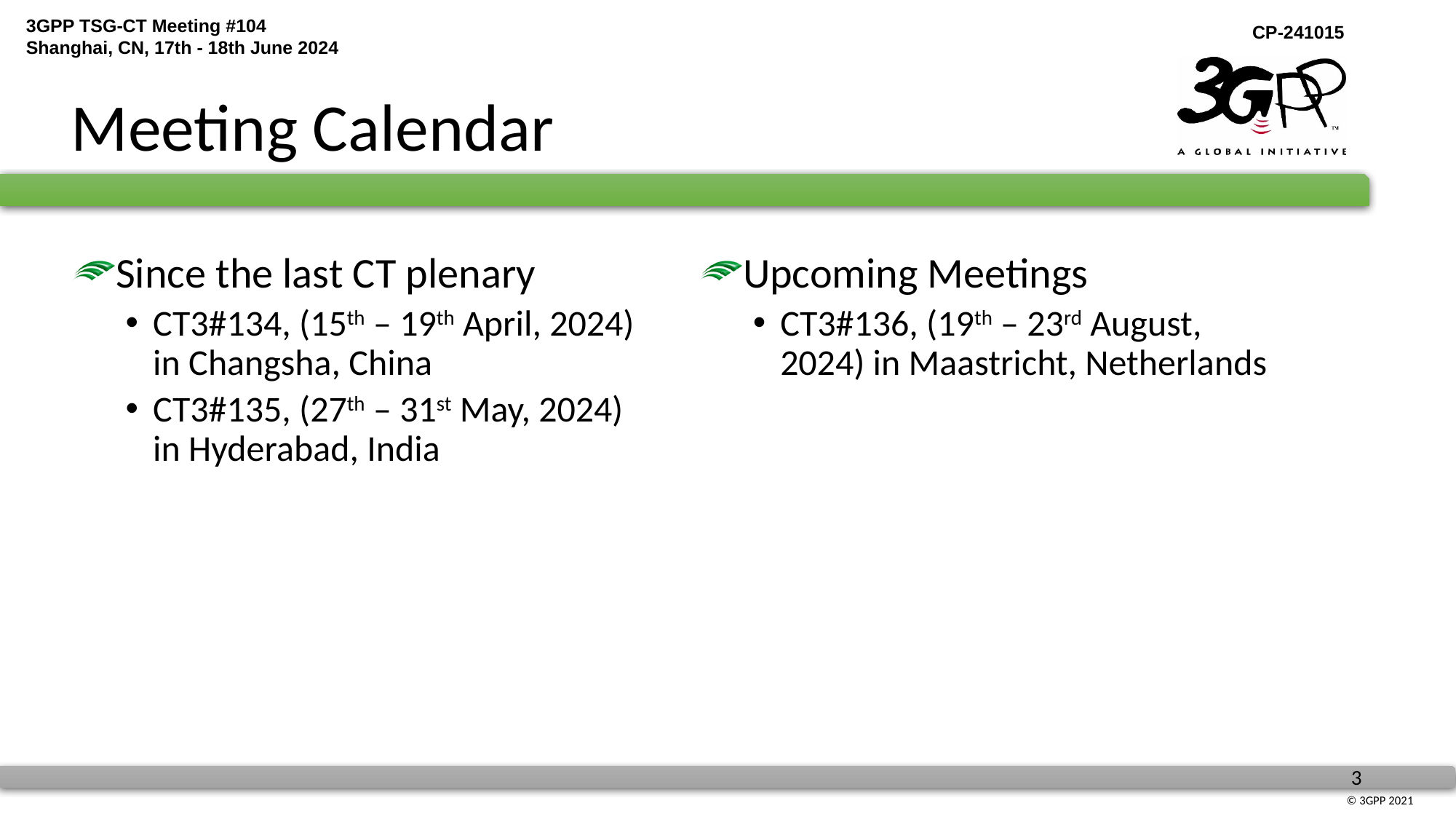

# Meeting Calendar
Since the last CT plenary
CT3#134, (15th – 19th April, 2024) in Changsha, China
CT3#135, (27th – 31st May, 2024) in Hyderabad, India
Upcoming Meetings
CT3#136, (19th – 23rd August, 2024) in Maastricht, Netherlands